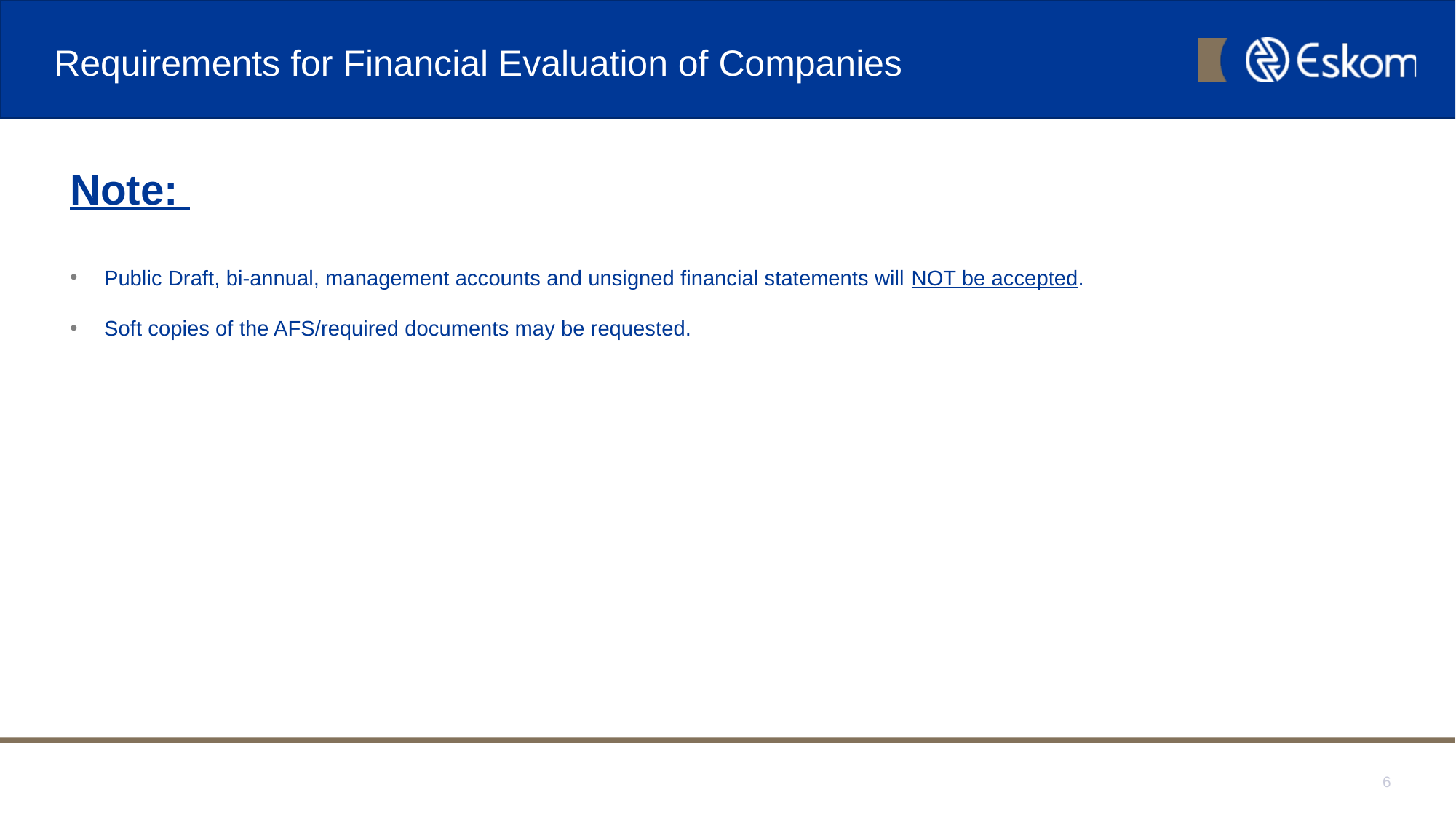

# Requirements for Financial Evaluation of Companies
Note:

Public Draft, bi-annual, management accounts and unsigned financial statements will NOT be accepted.

Soft copies of the AFS/required documents may be requested.
6